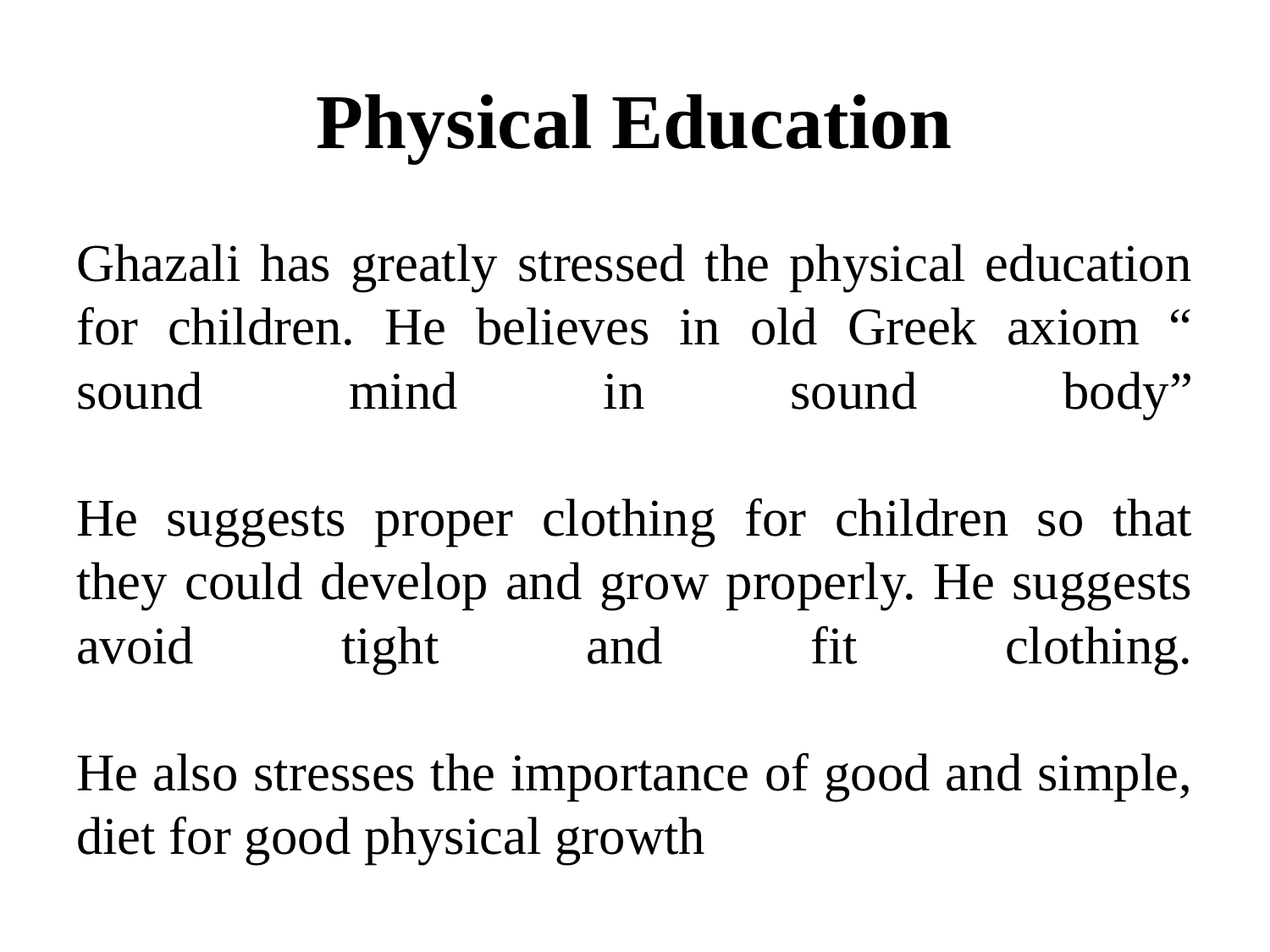

# Physical Education
Ghazali has greatly stressed the physical education for children. He believes in old Greek axiom “ sound mind in sound body”
He suggests proper clothing for children so that they could develop and grow properly. He suggests avoid tight and fit clothing.
He also stresses the importance of good and simple, diet for good physical growth